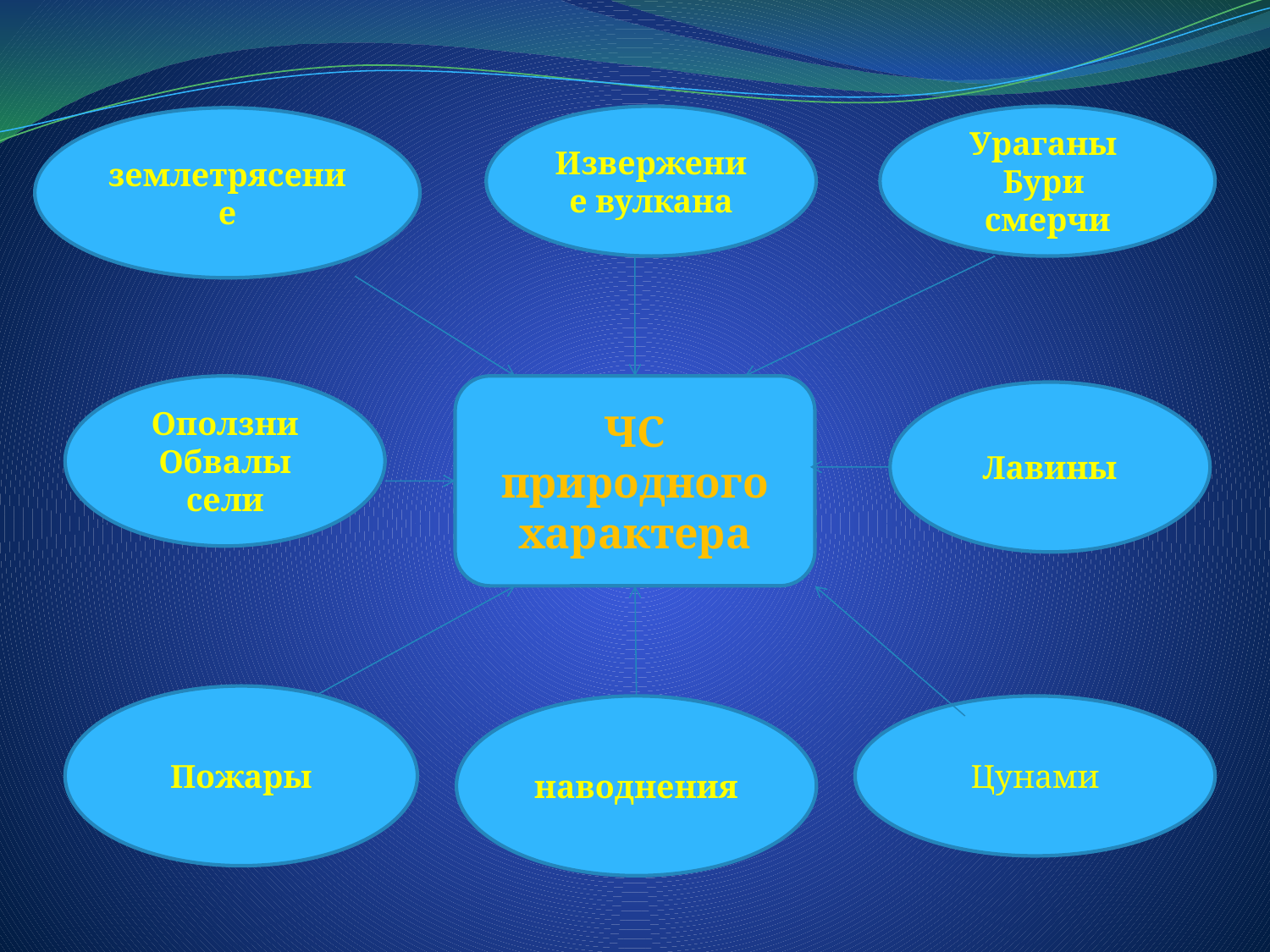

#
Извержение вулкана
Ураганы
Бури
смерчи
землетрясение

Оползни
Обвалы
сели
ЧС природного характера
Лавины
Пожары
наводнения
Цунами